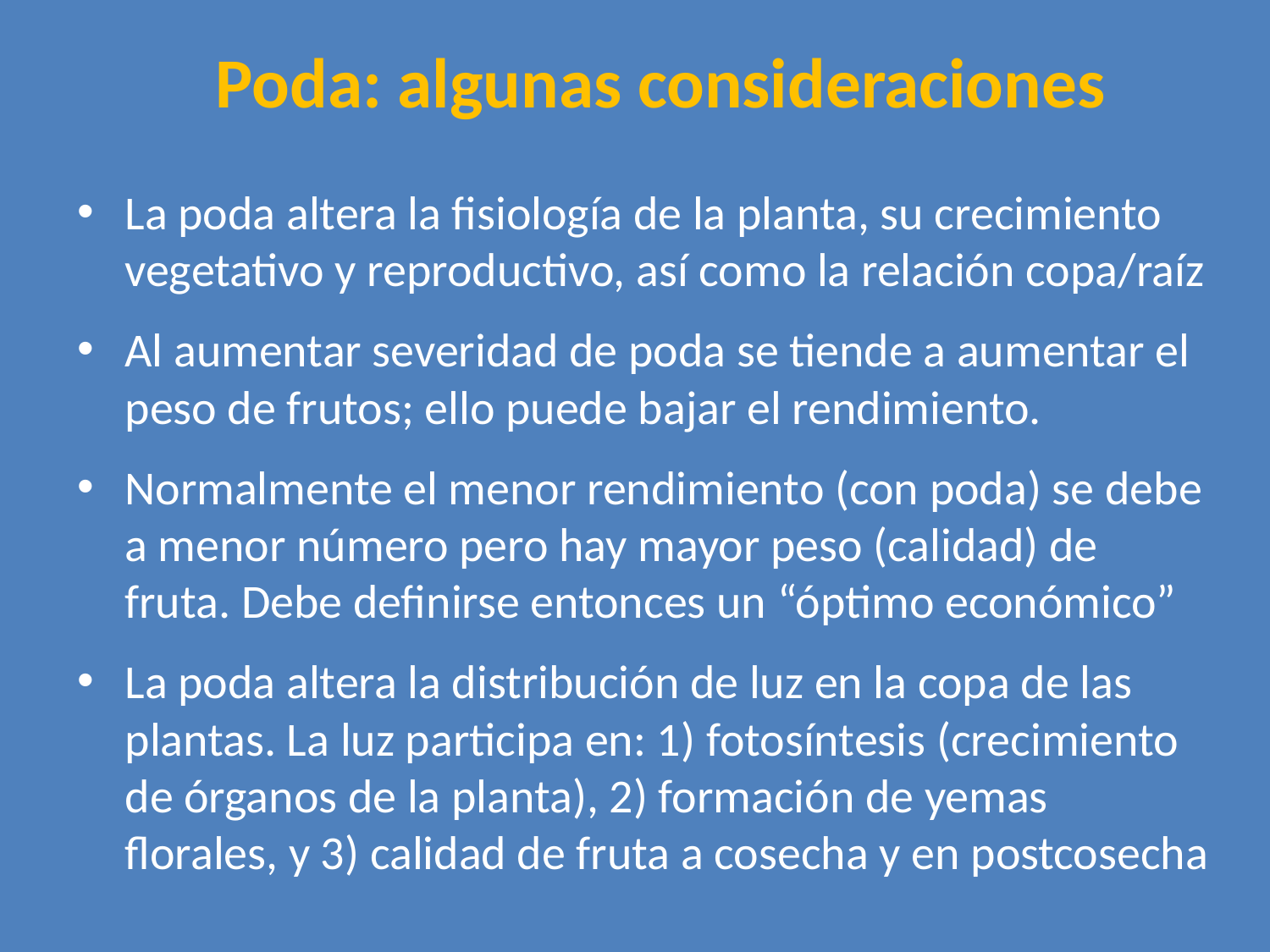

Poda: algunas consideraciones
La poda altera la fisiología de la planta, su crecimiento vegetativo y reproductivo, así como la relación copa/raíz
Al aumentar severidad de poda se tiende a aumentar el peso de frutos; ello puede bajar el rendimiento.
Normalmente el menor rendimiento (con poda) se debe a menor número pero hay mayor peso (calidad) de fruta. Debe definirse entonces un “óptimo económico”
La poda altera la distribución de luz en la copa de las plantas. La luz participa en: 1) fotosíntesis (crecimiento de órganos de la planta), 2) formación de yemas florales, y 3) calidad de fruta a cosecha y en postcosecha